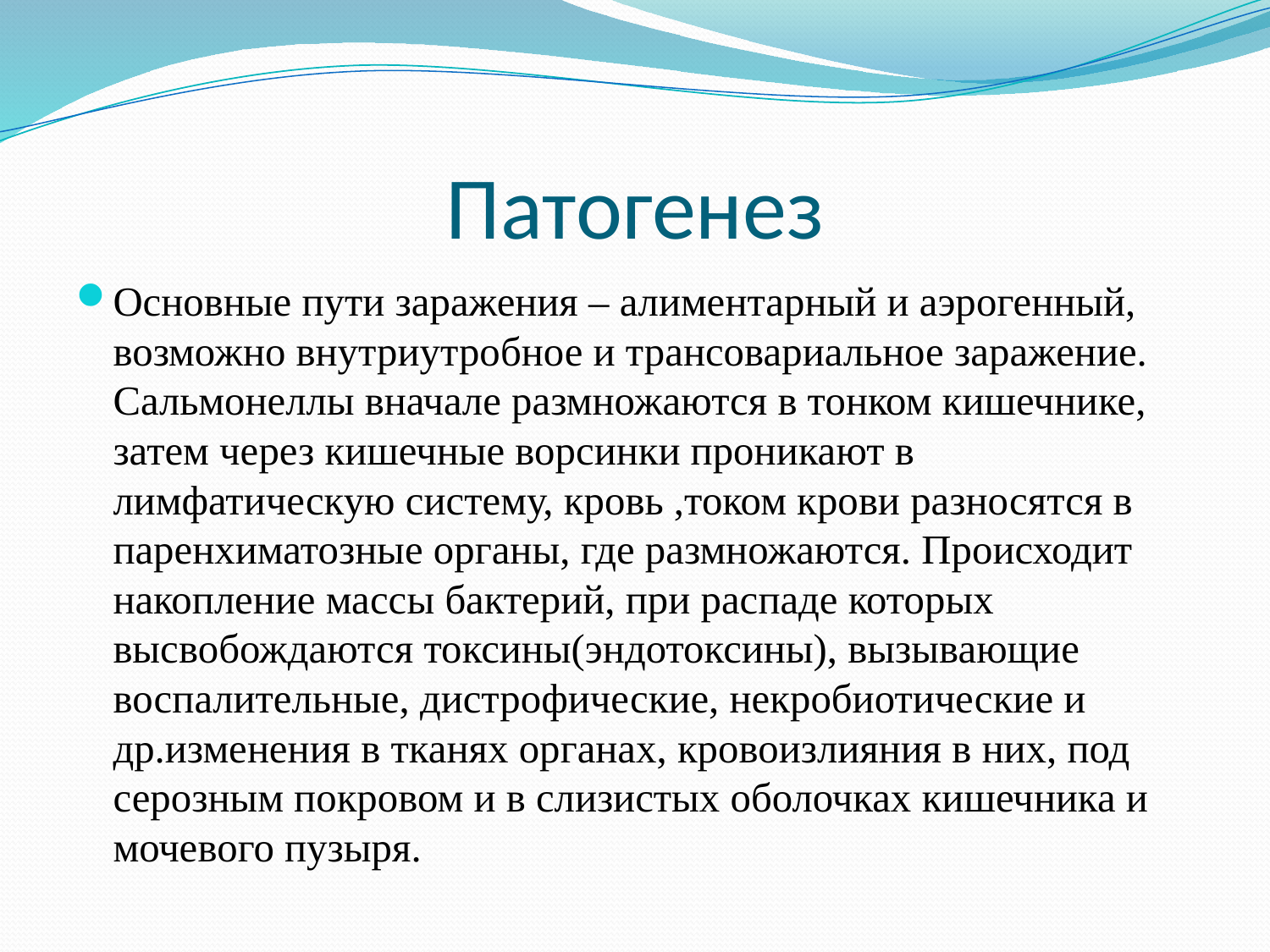

# Патогенез
Основные пути заражения – алиментарный и аэрогенный, возможно внутриутробное и трансовариальное заражение. Сальмонеллы вначале размножаются в тонком кишечнике, затем через кишечные ворсинки проникают в лимфатическую систему, кровь ,током крови разносятся в паренхиматозные органы, где размножаются. Происходит накопление массы бактерий, при распаде которых высвобождаются токсины(эндотоксины), вызывающие воспалительные, дистрофические, некробиотические и др.изменения в тканях органах, кровоизлияния в них, под серозным покровом и в слизистых оболочках кишечника и мочевого пузыря.